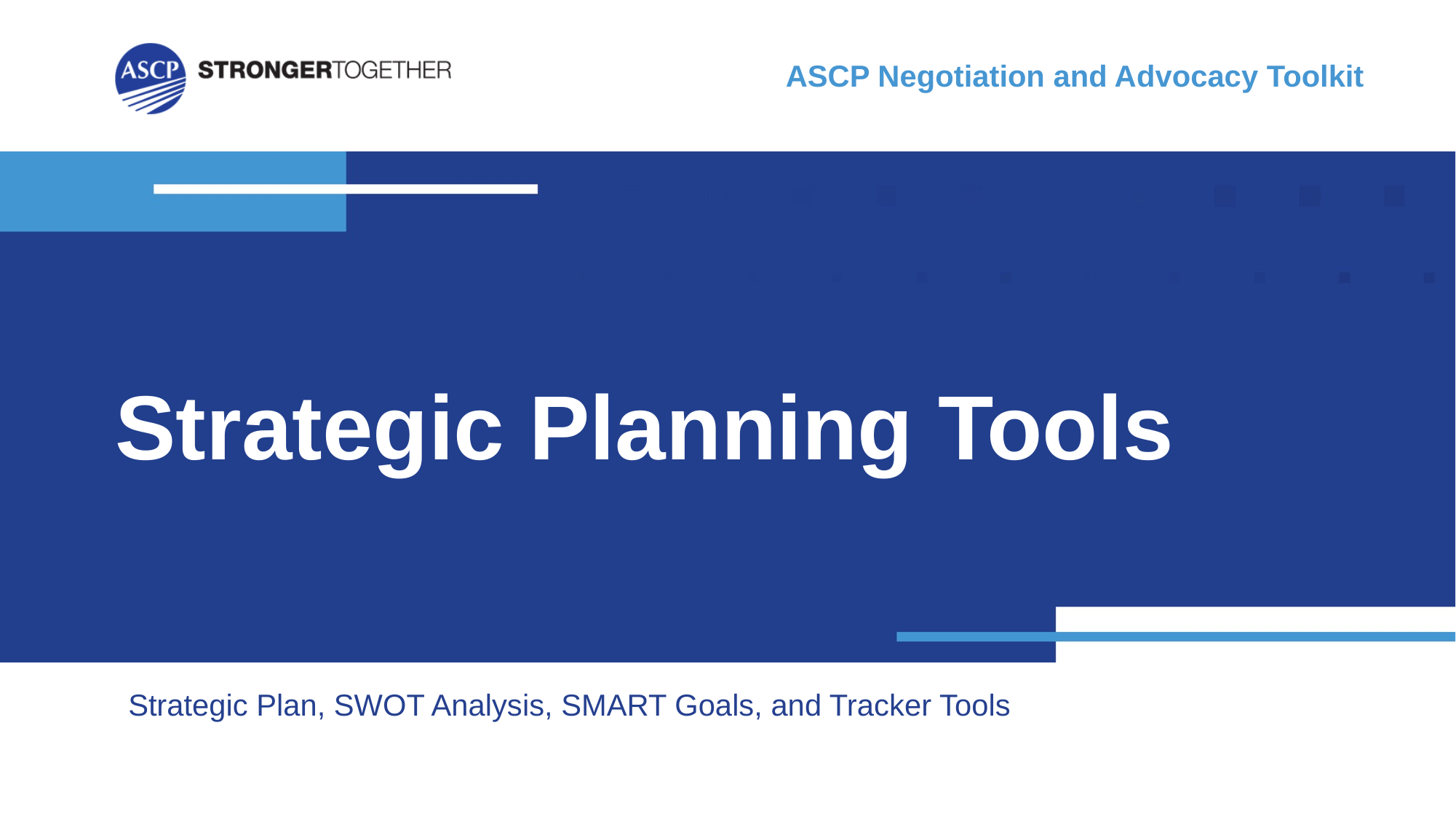

# Strategic Planning Tools
Strategic Plan, SWOT Analysis, SMART Goals, and Tracker Tools